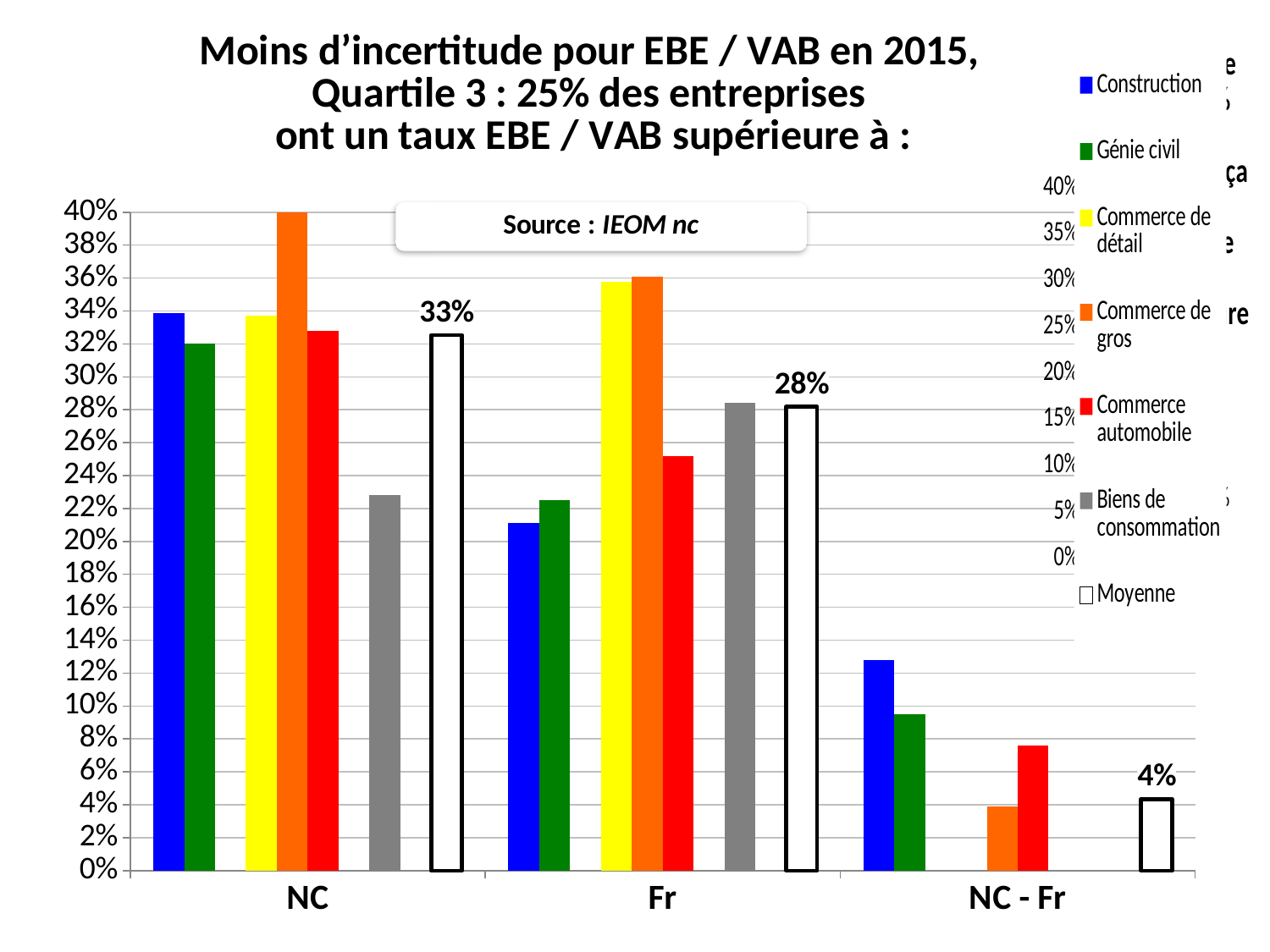

### Chart: Moins d’incertitude pour EBE / VAB en 2015,
Quartile 3 : 25% des entreprises
ont un taux EBE / VAB supérieure à :

| Category | Construction | Génie civil |  | Commerce de détail  | Commerce de gros | Commerce automobile |  | Biens de consommation |  | Moyenne |
|---|---|---|---|---|---|---|---|---|---|---|
| NC | 0.339 | 0.32 | None | 0.337 | 0.4 | 0.328 | None | 0.228 | None | 0.325333333333333 |
| Fr | 0.211 | 0.225 | None | 0.358 | 0.361 | 0.252 | None | 0.284 | None | 0.281833333333333 |
| NC - Fr | 0.128 | 0.095 | None | -0.021 | 0.039 | 0.0759999999999999 | None | -0.056 | None | 0.0435 |

### Chart: Quartile 3 : 25% des commerçants
ont une marge supérieure à :

| Category | Construction | Génie civil |  | Commerce de détail  | Commerce de gros | Commerce automobile |  | Biens de consommation |  | Moyenne |
|---|---|---|---|---|---|---|---|---|---|---|
| NC | 0.339 | 0.32 | None | 0.337 | 0.4 | 0.328 | None | 0.228 | None | 0.325333333333333 |
| Fr | 0.211 | 0.225 | None | 0.358 | 0.361 | 0.252 | None | 0.284 | None | 0.281833333333333 |
| NC - Fr | 0.128 | 0.095 | None | -0.021 | 0.039 | 0.0759999999999999 | None | -0.056 | None | 0.0435 |